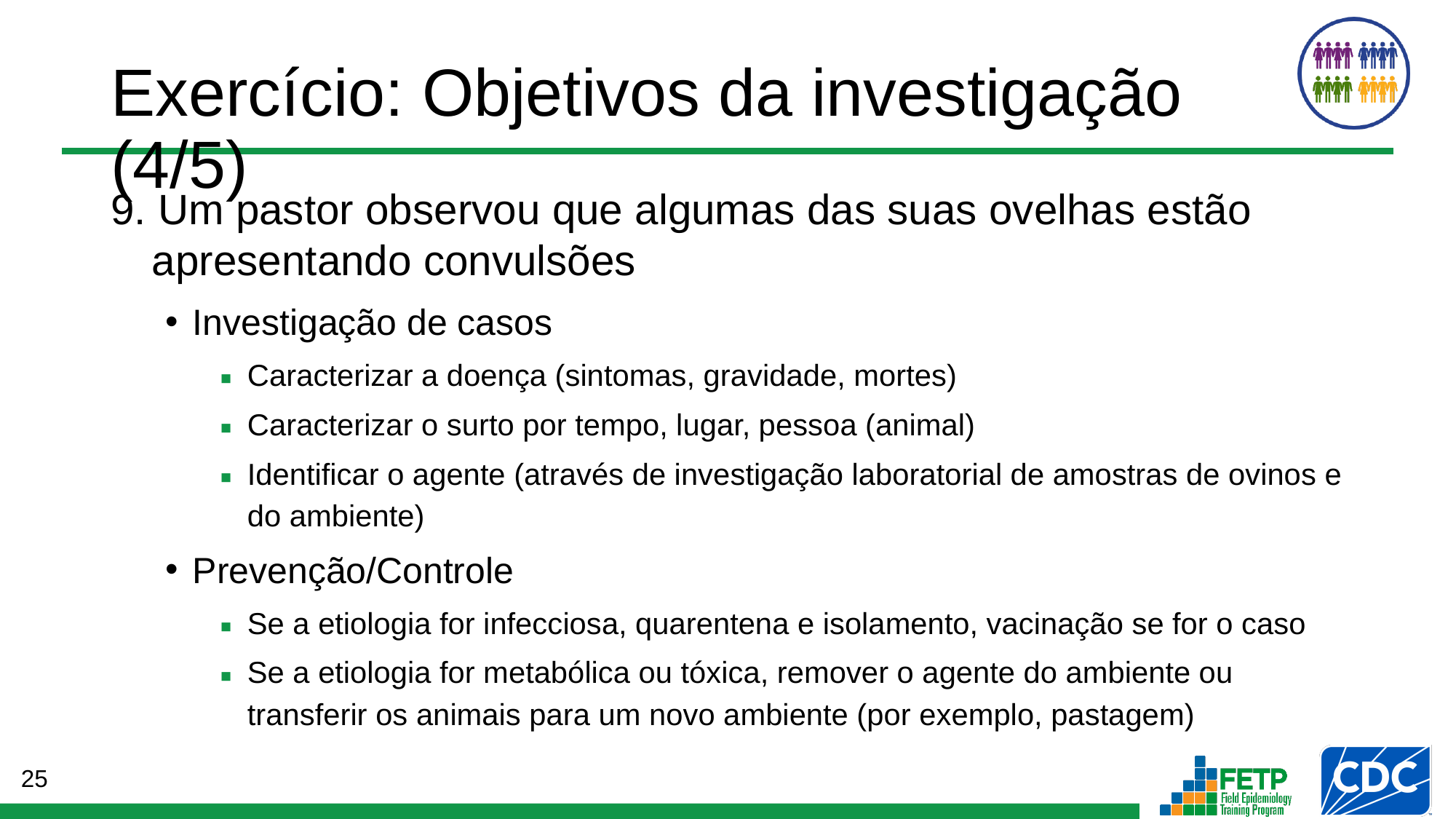

# Exercício: Objetivos da investigação (4/5)
9. Um pastor observou que algumas das suas ovelhas estão apresentando convulsões
Investigação de casos
Caracterizar a doença (sintomas, gravidade, mortes)
Caracterizar o surto por tempo, lugar, pessoa (animal)
Identificar o agente (através de investigação laboratorial de amostras de ovinos e do ambiente)
Prevenção/Controle
Se a etiologia for infecciosa, quarentena e isolamento, vacinação se for o caso
Se a etiologia for metabólica ou tóxica, remover o agente do ambiente ou transferir os animais para um novo ambiente (por exemplo, pastagem)